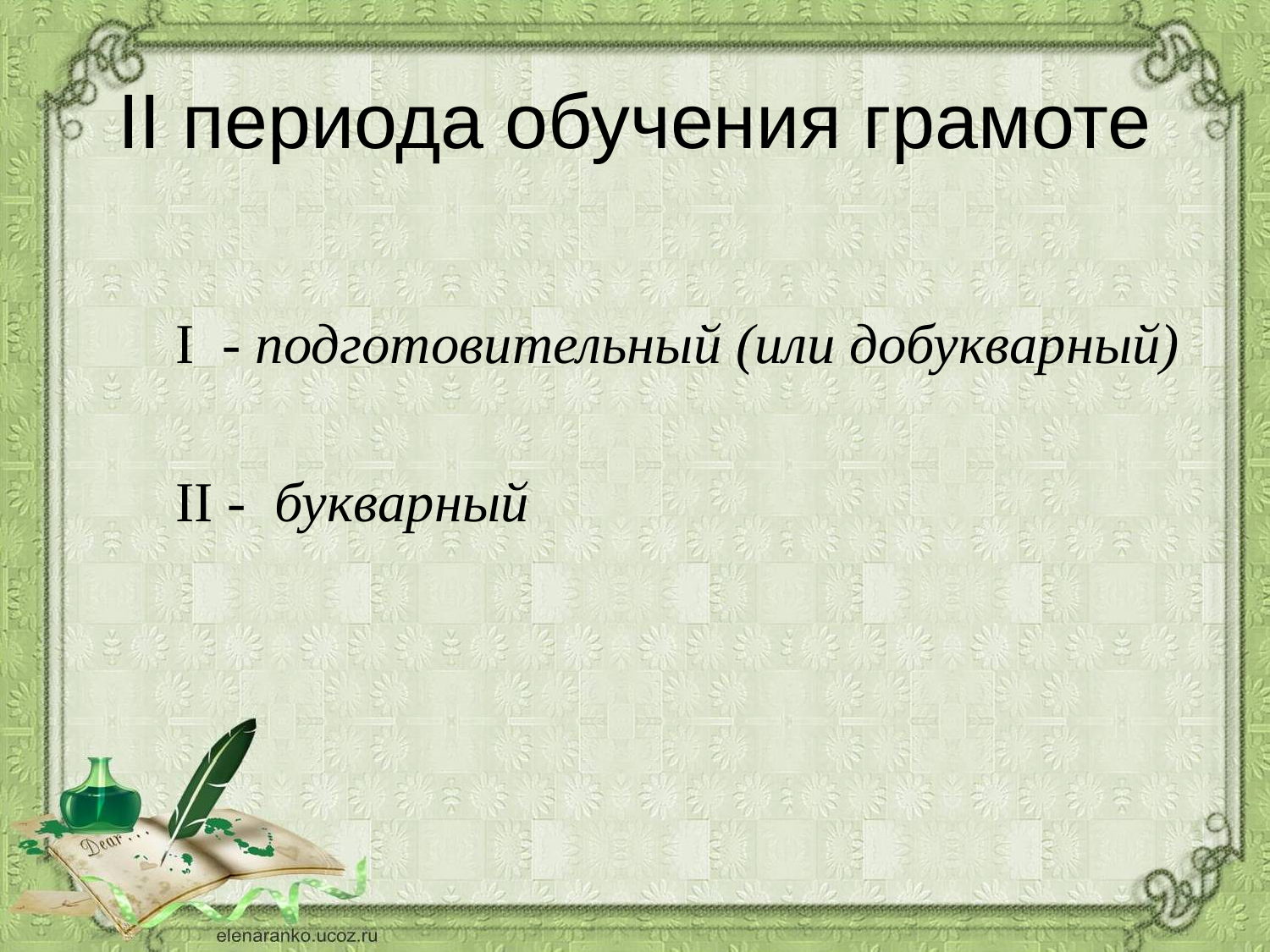

# II периода обучения грамоте

       I  - подготовительный (или добукварный)

       II -  букварный